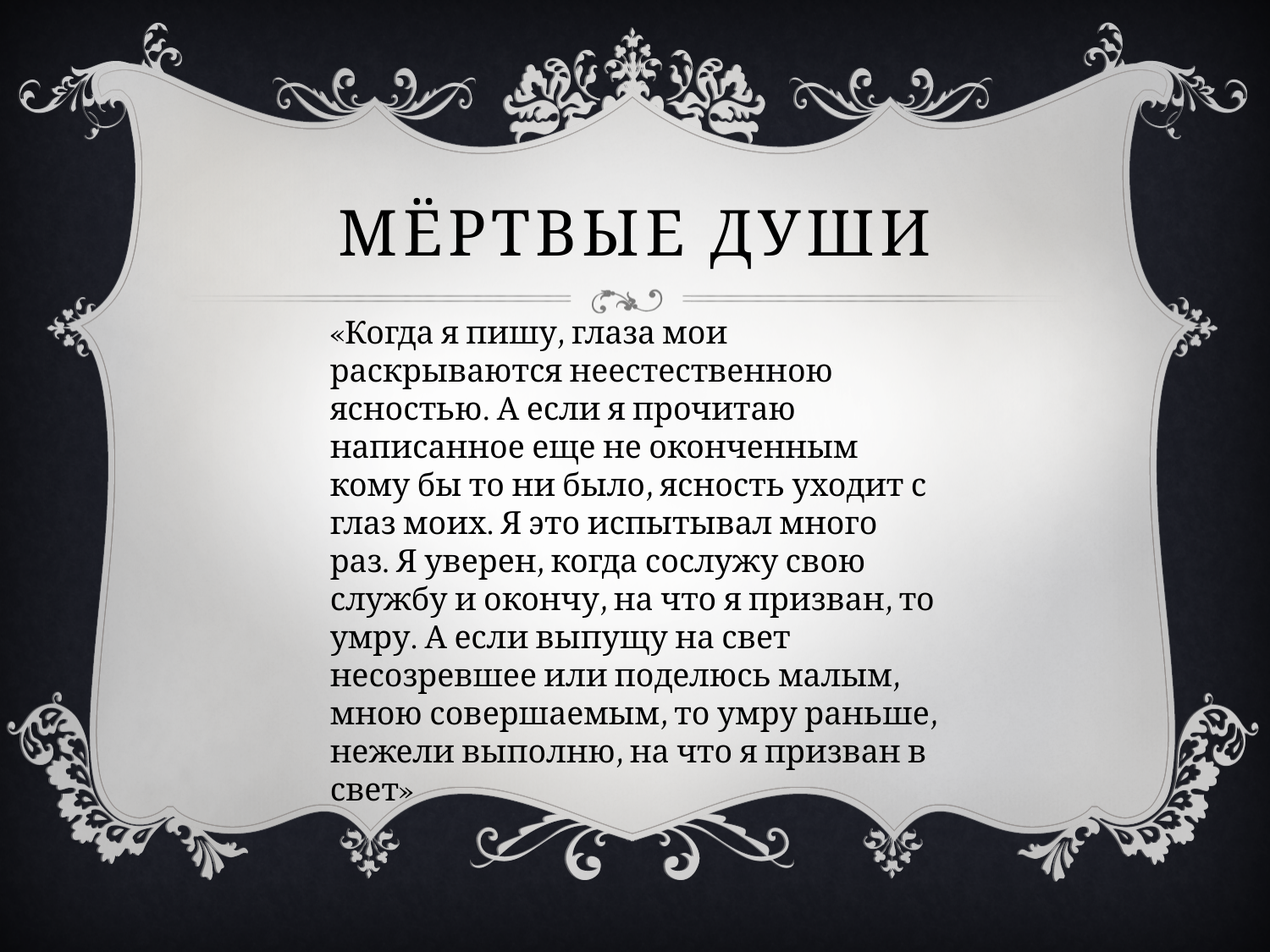

# Мёртвые души
«Когда я пишу, глаза мои раскрываются неестественною ясностью. А если я прочитаю написанное еще не оконченным кому бы то ни было, ясность уходит с глаз моих. Я это испытывал много раз. Я уверен, когда сослужу свою службу и окончу, на что я призван, то умру. А если выпущу на свет несозревшее или поделюсь малым, мною совершаемым, то умру раньше, нежели выполню, на что я призван в свет»